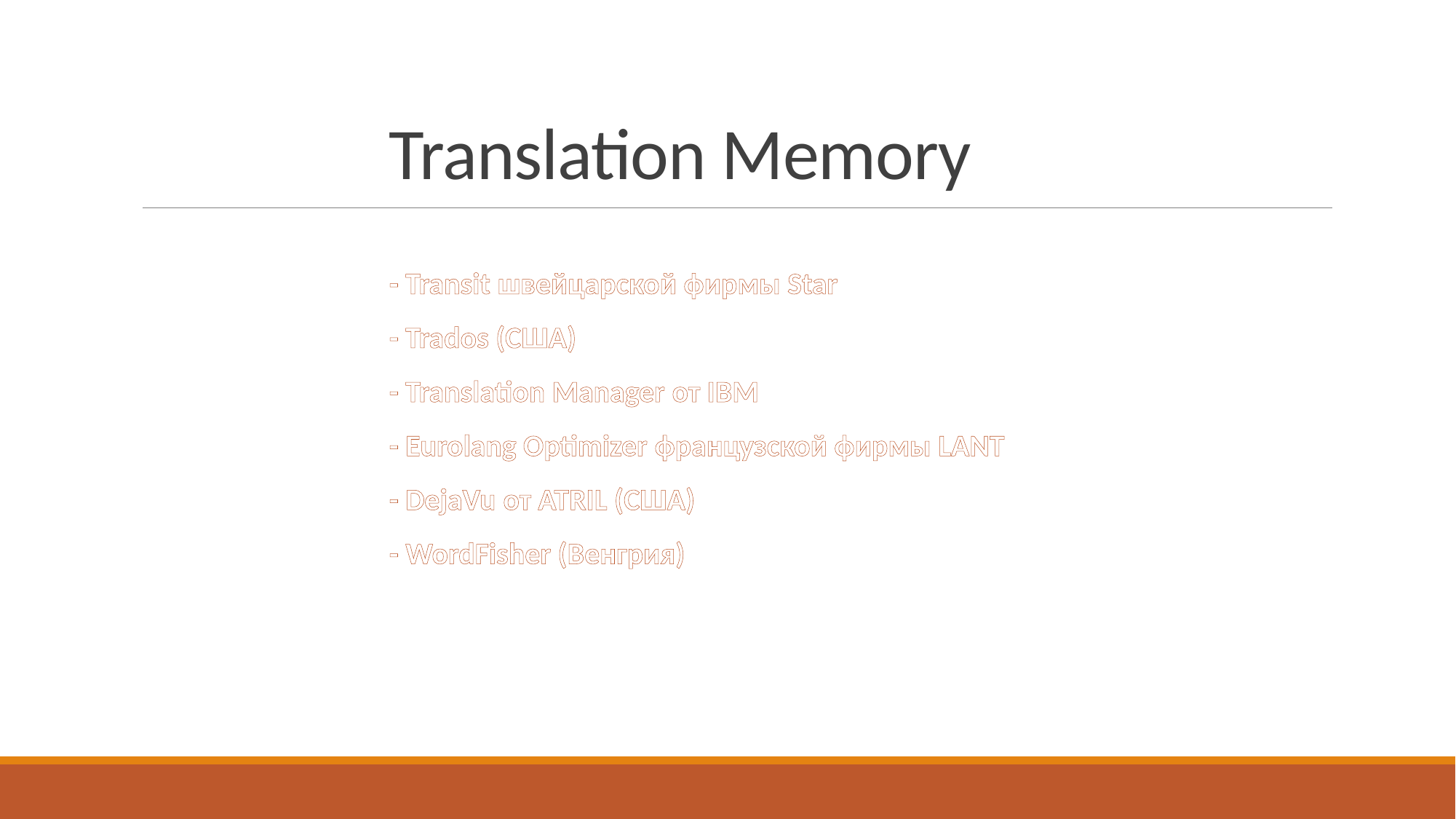

# Translation Memory
- Transit швейцарской фирмы Star
- Trados (США)
- Translation Manager от IBM
- Eurolang Optimizer французской фирмы LANT
- DejaVu от ATRIL (США)
- WordFisher (Венгрия)